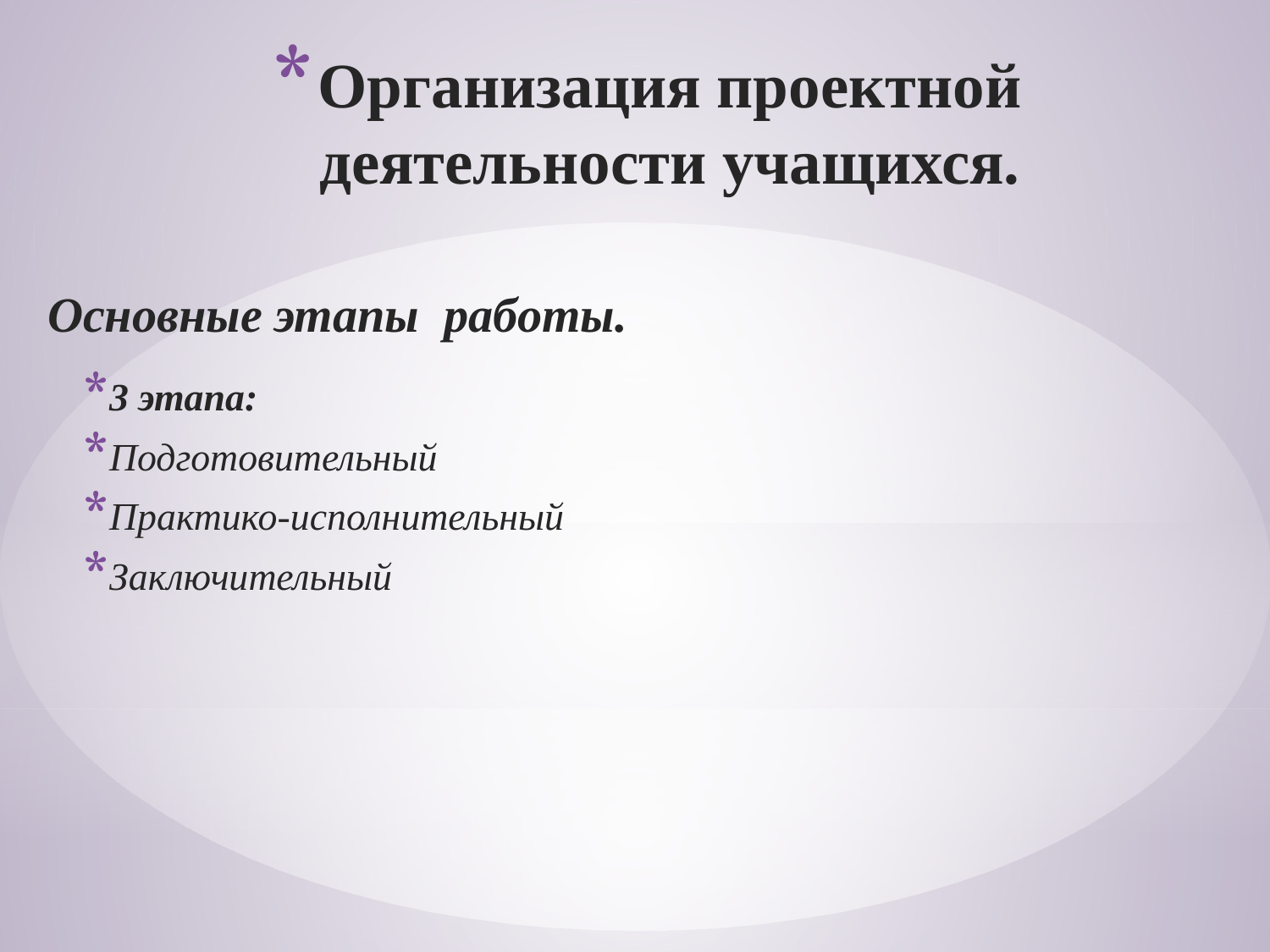

# Организация проектной деятельности учащихся.
Основные этапы  работы.
3 этапа:
Подготовительный
Практико-исполнительный
Заключительный